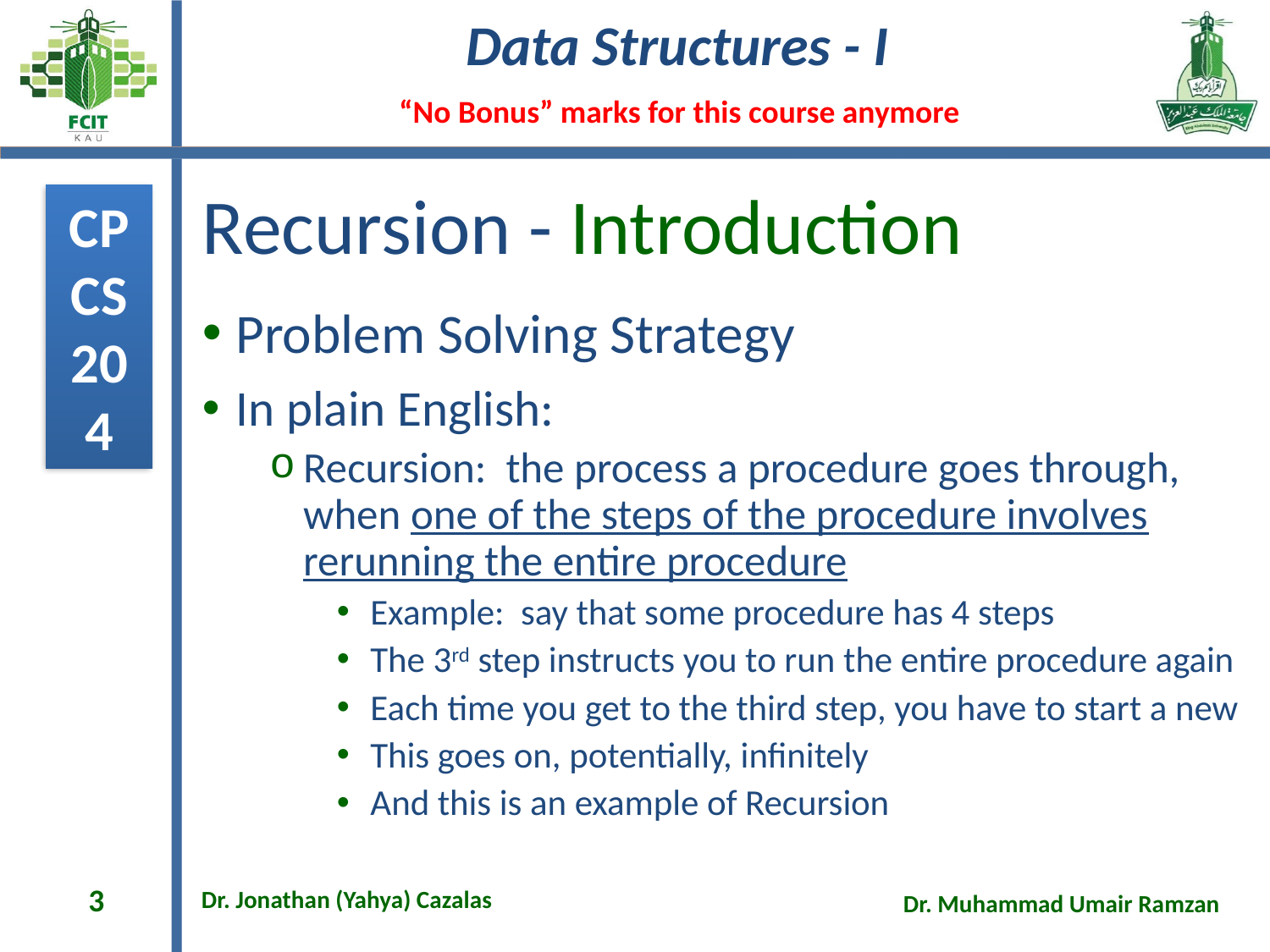

# Recursion - Introduction
Problem Solving Strategy
In plain English:
Recursion:  the process a procedure goes through, when one of the steps of the procedure involves rerunning the entire procedure
Example:  say that some procedure has 4 steps
The 3rd step instructs you to run the entire procedure again
Each time you get to the third step, you have to start a new
This goes on, potentially, infinitely
And this is an example of Recursion

3